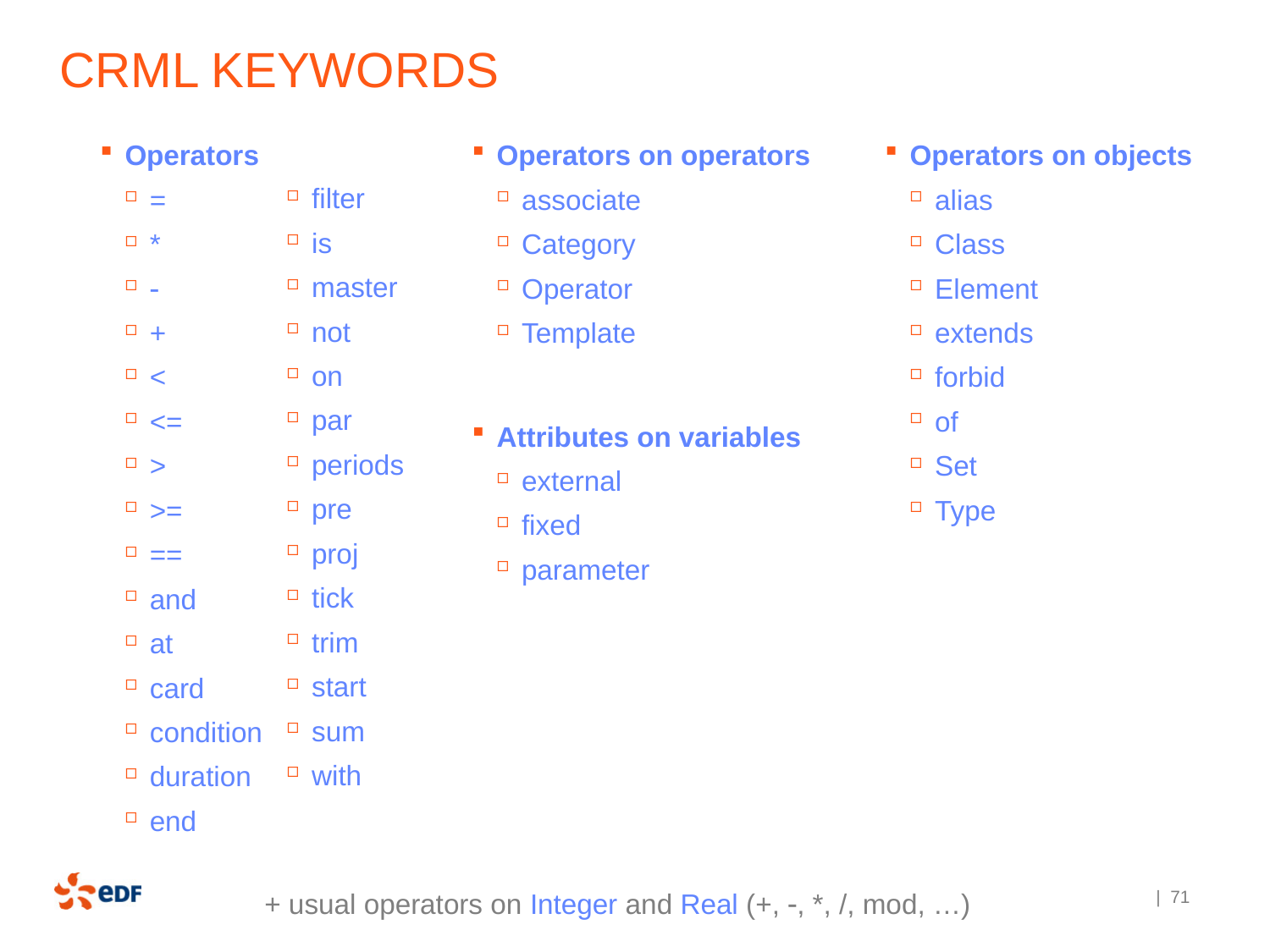

# CRML keywords
Operators
=
*
−
+
<
<=
>
>=
==
and
at
card
condition
duration
end
filter
is
master
not
on
par
periods
pre
proj
tick
trim
start
sum
with

Operators on operators
associate
Category
Operator
Template

Operators on objects
alias
Class
Element
extends
forbid
of
Set
Type
Attributes on variables
external
fixed
parameter

+ usual operators on Integer and Real (+, −, *, /, mod, …)